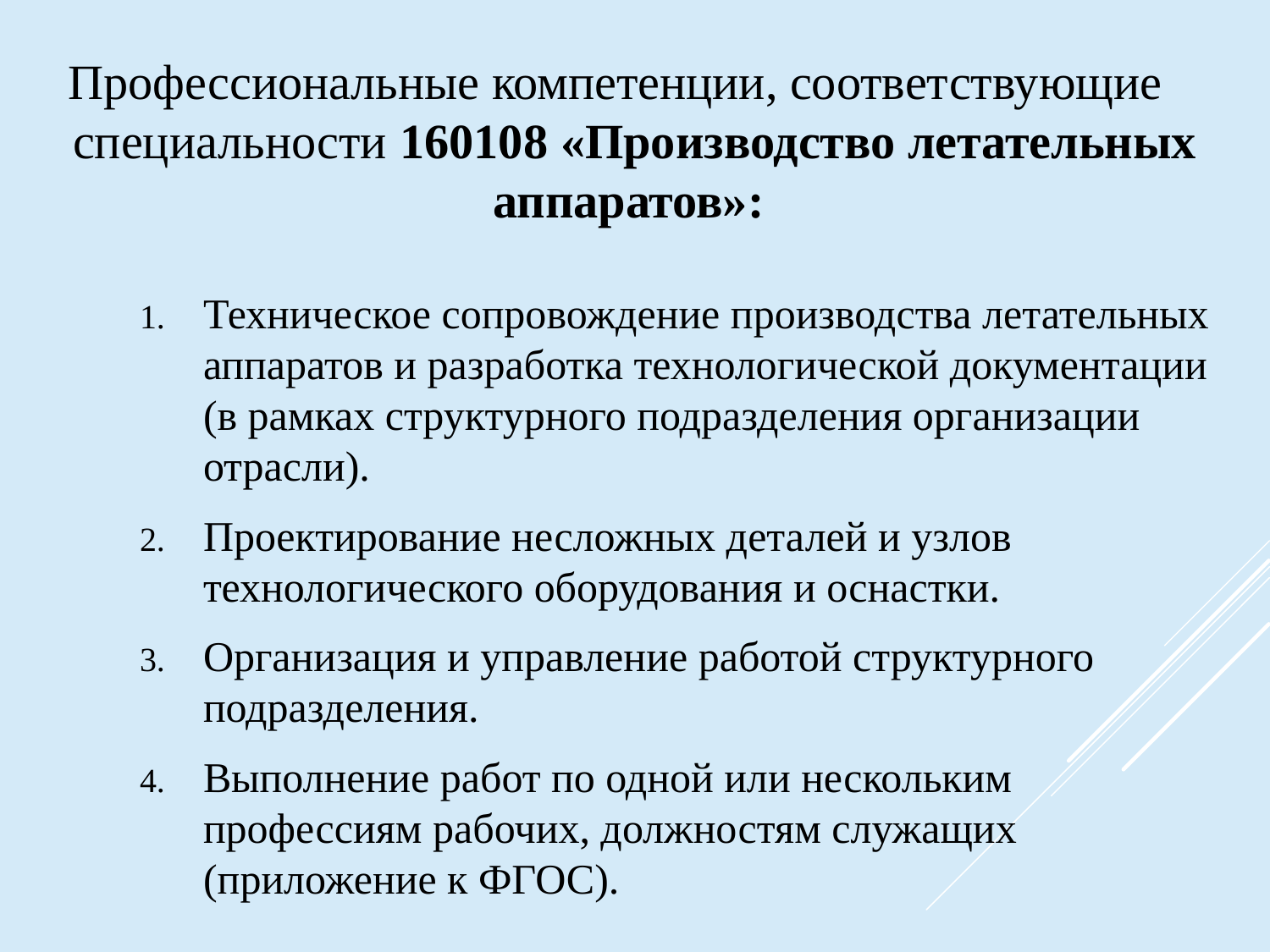

Профессиональные компетенции, соответствующие специальности 160108 «Производство летательных аппаратов»:

Техническое сопровождение производства летательных аппаратов и разработка технологической документации (в рамках структурного подразделения организации отрасли).
Проектирование несложных деталей и узлов технологического оборудования и оснастки.
Организация и управление работой структурного подразделения.
Выполнение работ по одной или нескольким профессиям рабочих, должностям служащих (приложение к ФГОС).